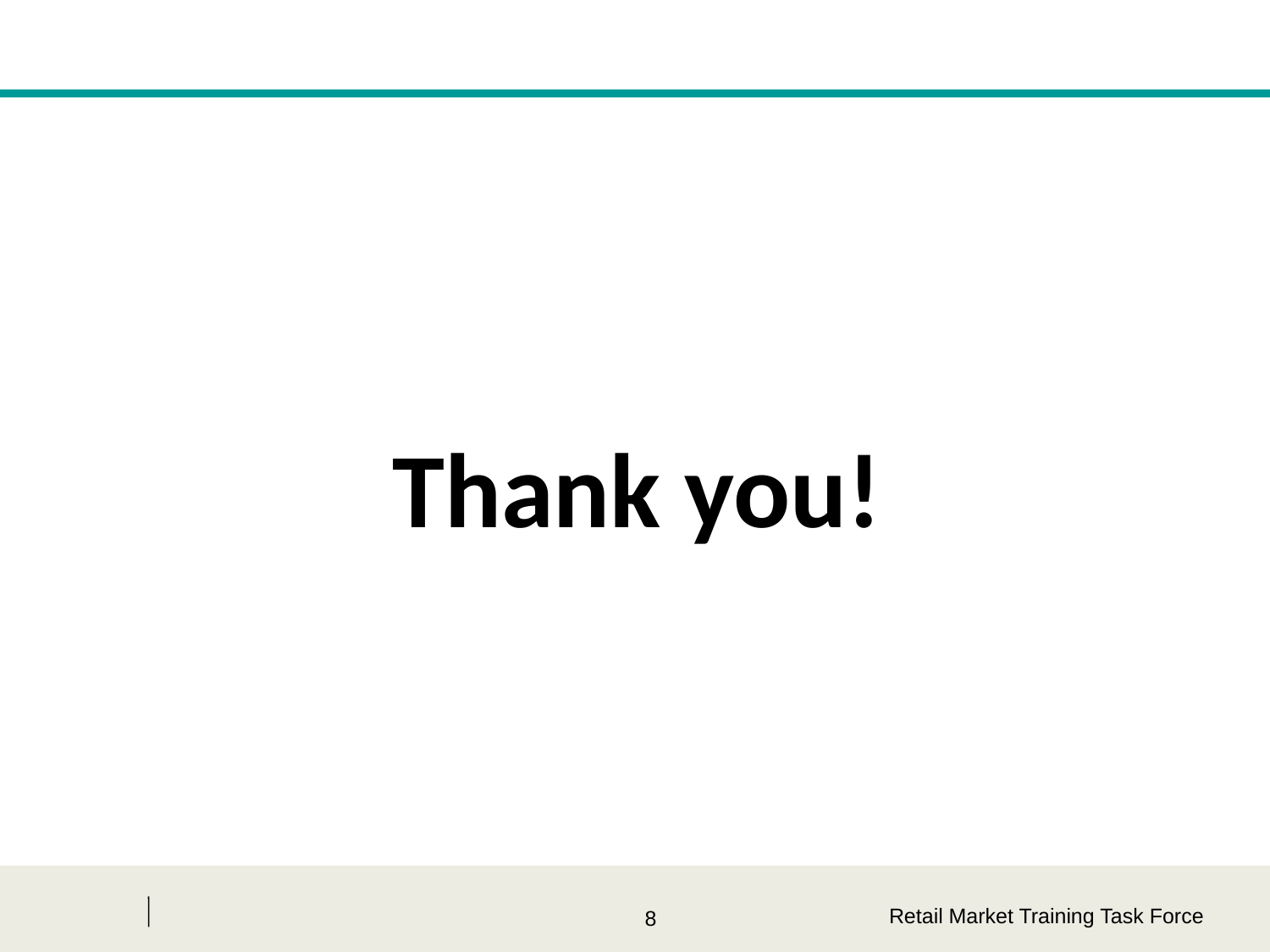

#

Thank you!
Retail Market Training Task Force